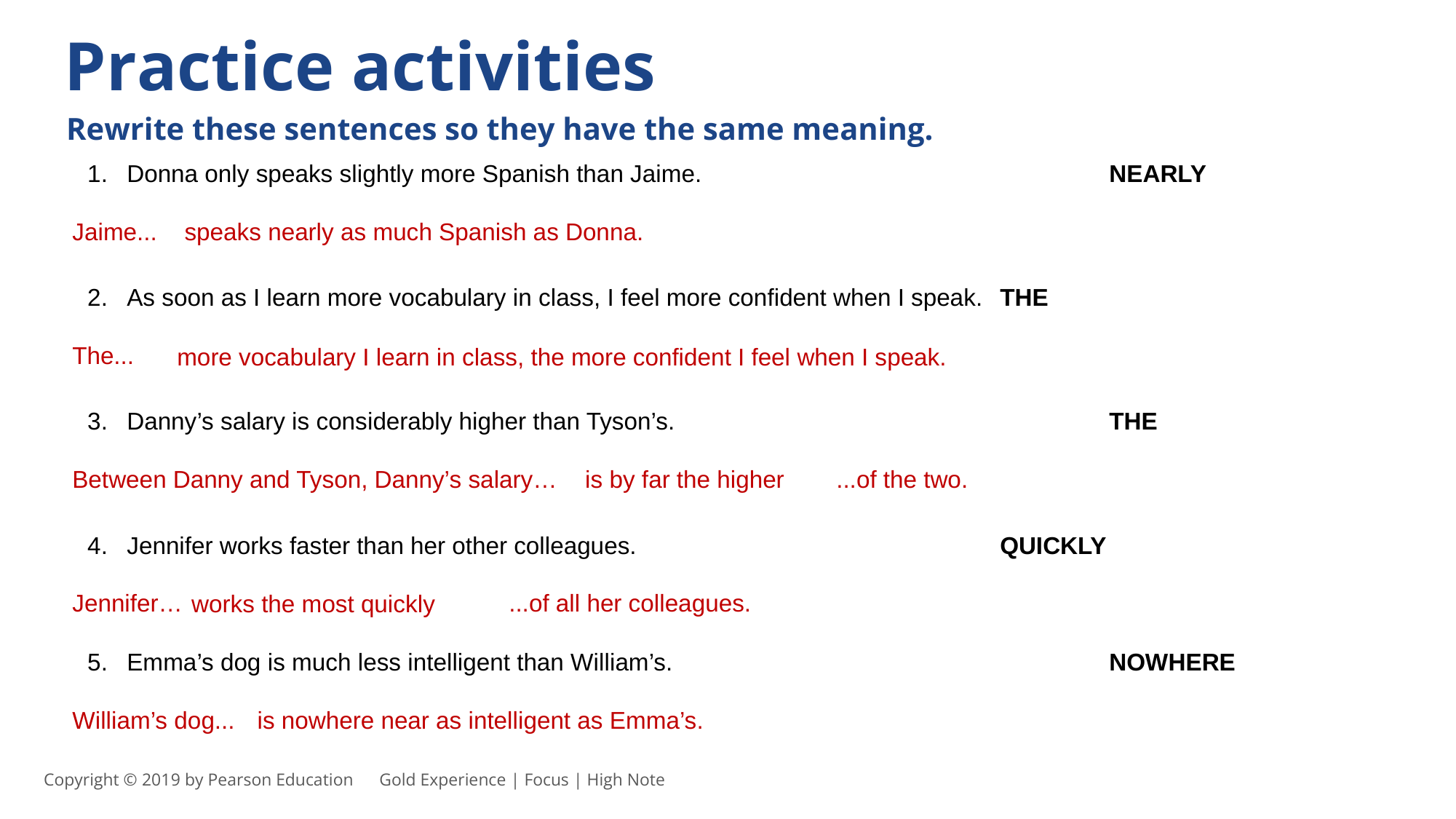

Practice activities
Rewrite these sentences so they have the same meaning.
Donna only speaks slightly more Spanish than Jaime.				NEARLY

Jaime...
speaks nearly as much Spanish as Donna.
As soon as I learn more vocabulary in class, I feel more confident when I speak.	THE

The...
more vocabulary I learn in class, the more confident I feel when I speak.
Danny’s salary is considerably higher than Tyson’s.				THE

Between Danny and Tyson, Danny’s salary…	          		...of the two.
is by far the higher
Jennifer works faster than her other colleagues.				QUICKLY

Jennifer…			...of all her colleagues.
works the most quickly
Emma’s dog is much less intelligent than William’s. 				NOWHERE

William’s dog...
is nowhere near as intelligent as Emma’s.
Copyright © 2019 by Pearson Education      Gold Experience | Focus | High Note